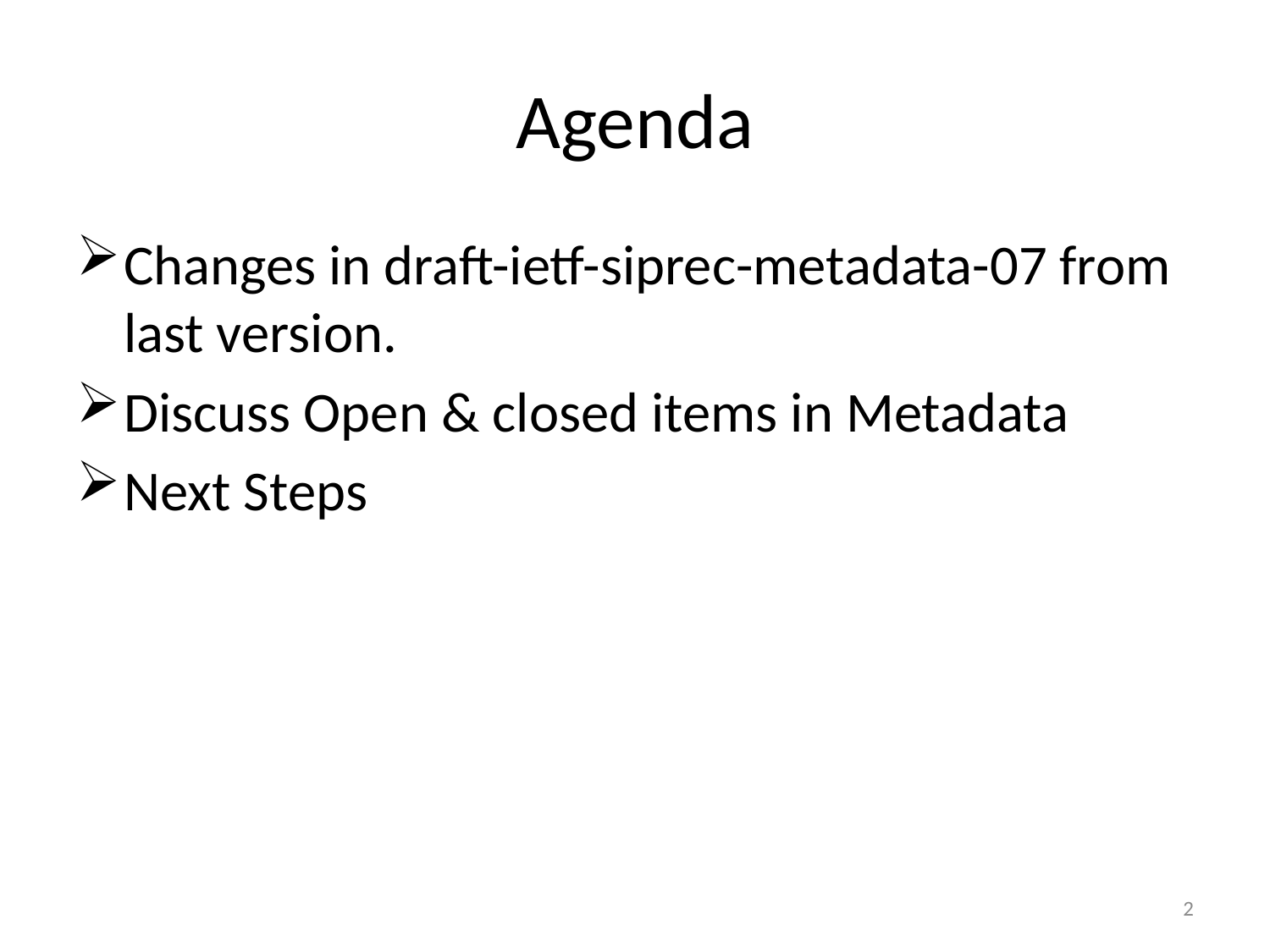

# Agenda
Changes in draft-ietf-siprec-metadata-07 from last version.
Discuss Open & closed items in Metadata
Next Steps
2